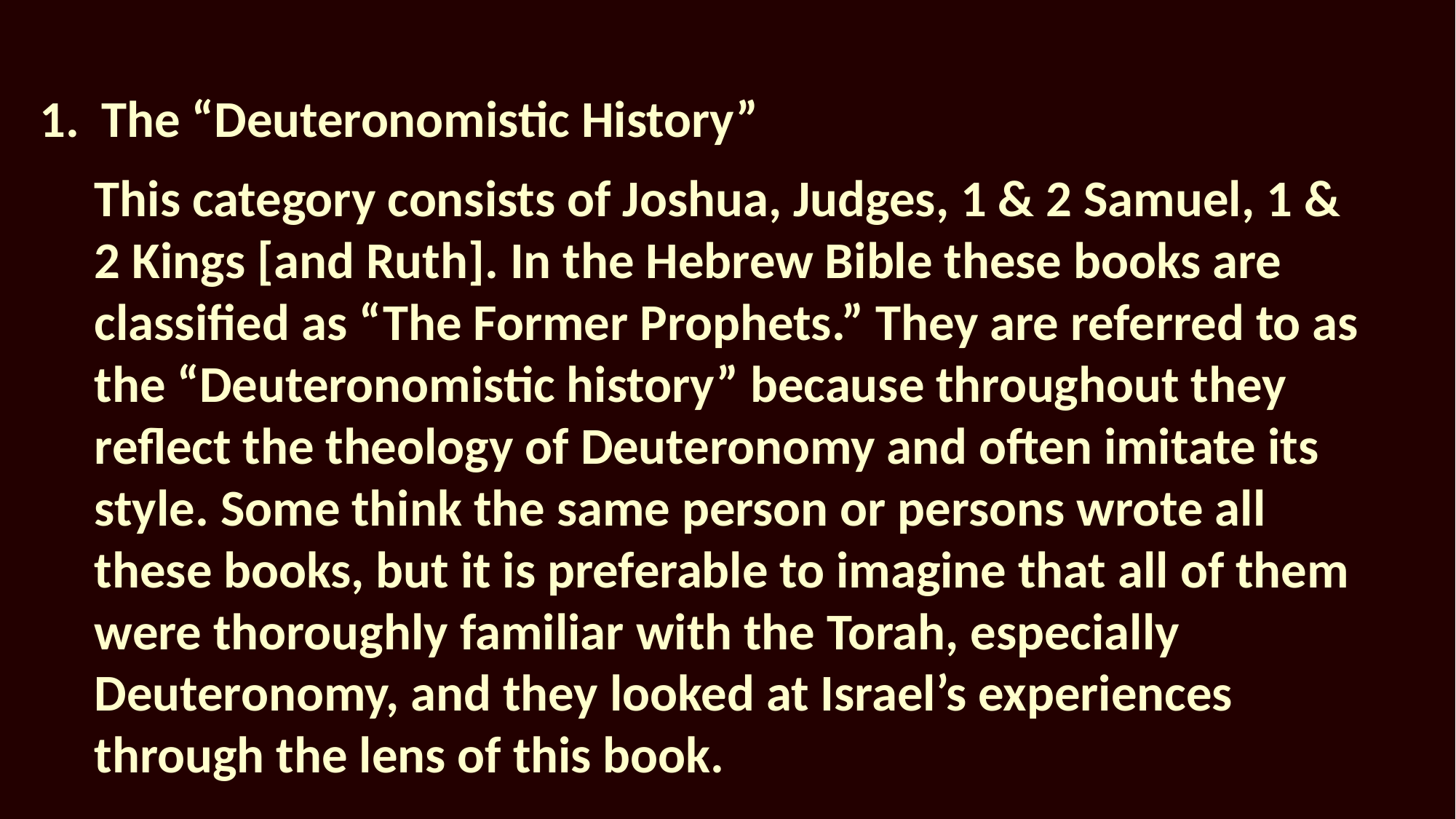

The “Deuteronomistic History”
This category consists of Joshua, Judges, 1 & 2 Samuel, 1 & 2 Kings [and Ruth]. In the Hebrew Bible these books are classified as “The Former Prophets.” They are referred to as the “Deuteronomistic history” because throughout they reflect the theology of Deuteronomy and often imitate its style. Some think the same person or persons wrote all these books, but it is preferable to imagine that all of them were thoroughly familiar with the Torah, especially Deuteronomy, and they looked at Israel’s experiences through the lens of this book.